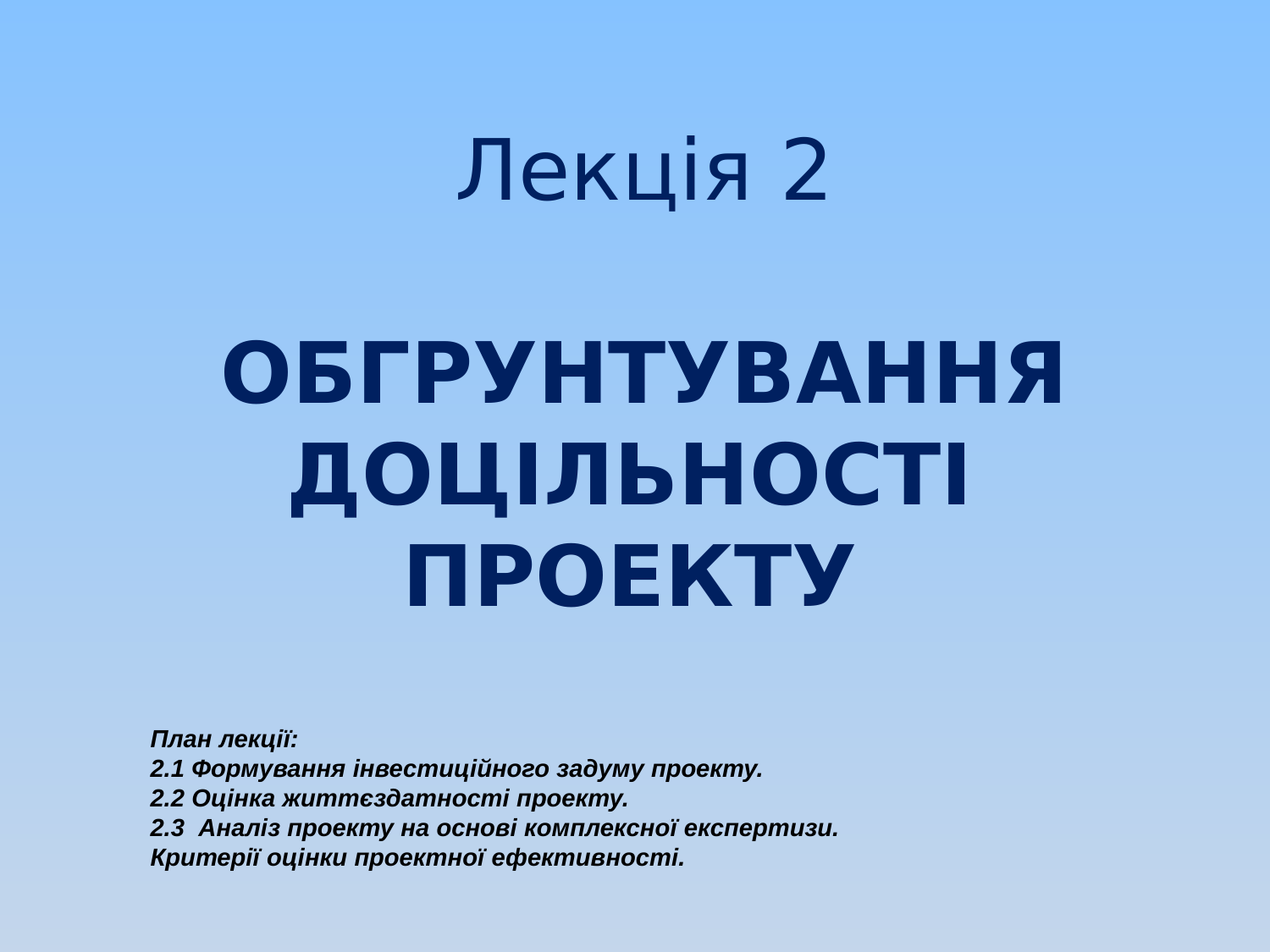

# Лекція 2 ОБГРУНТУВАННЯ ДОЦІЛЬНОСТІ ПРОЕКТУ
План лекції:
2.1 Формування інвестиційного задуму проекту.
2.2 Оцінка життєздатності проекту.
2.3  Аналіз проекту на основі комплексної експертизи.
Критерії оцінки проектної ефективності.